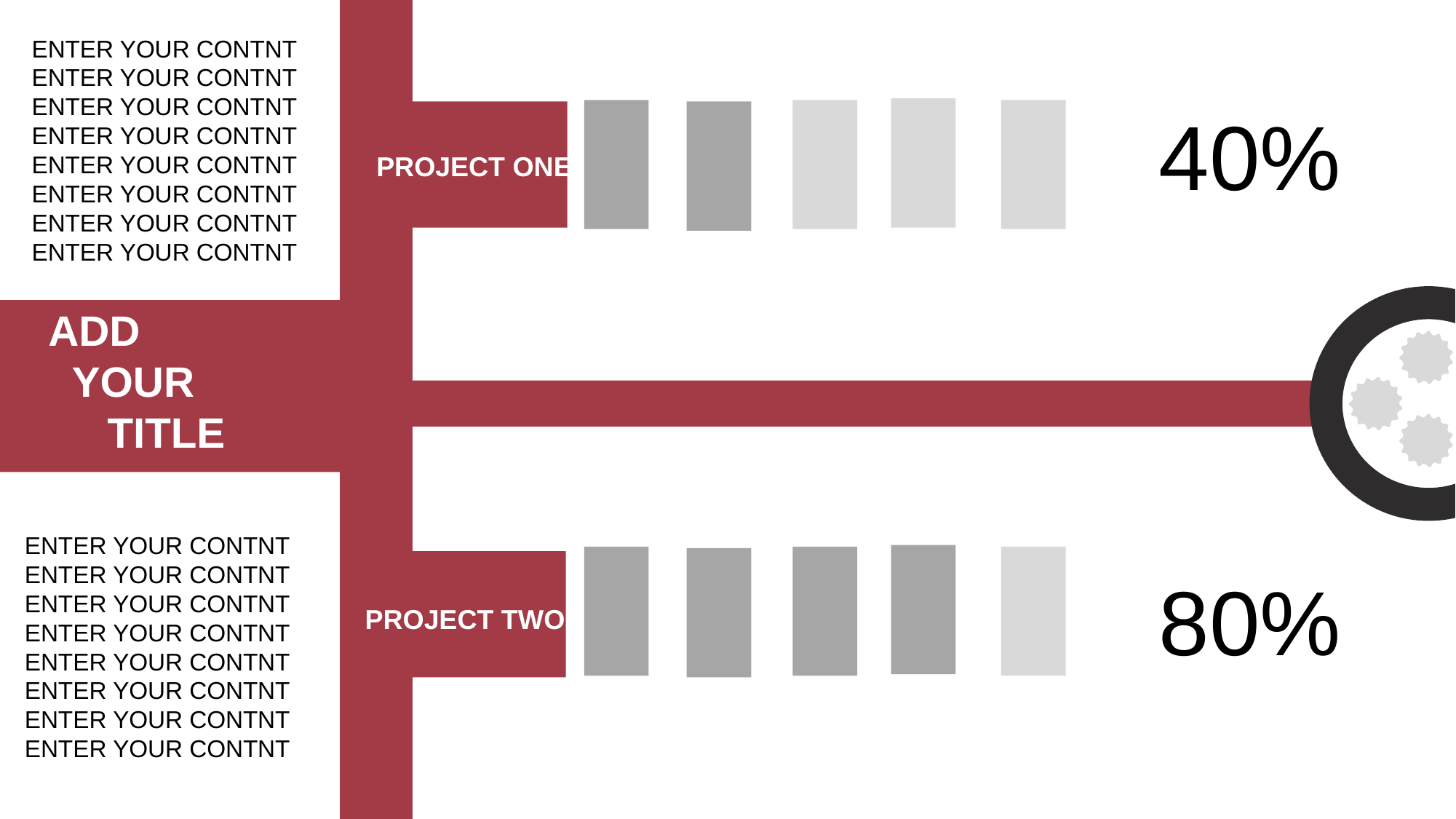

ENTER YOUR CONTNT
ENTER YOUR CONTNT
ENTER YOUR CONTNT
ENTER YOUR CONTNT
ENTER YOUR CONTNT
ENTER YOUR CONTNT
ENTER YOUR CONTNT
ENTER YOUR CONTNT
40%

PROJECT ONE

ADD
  YOUR
     TITLE

ENTER YOUR CONTNT
ENTER YOUR CONTNT
ENTER YOUR CONTNT
ENTER YOUR CONTNT
ENTER YOUR CONTNT
ENTER YOUR CONTNT
ENTER YOUR CONTNT
ENTER YOUR CONTNT

80%
PROJECT TWO